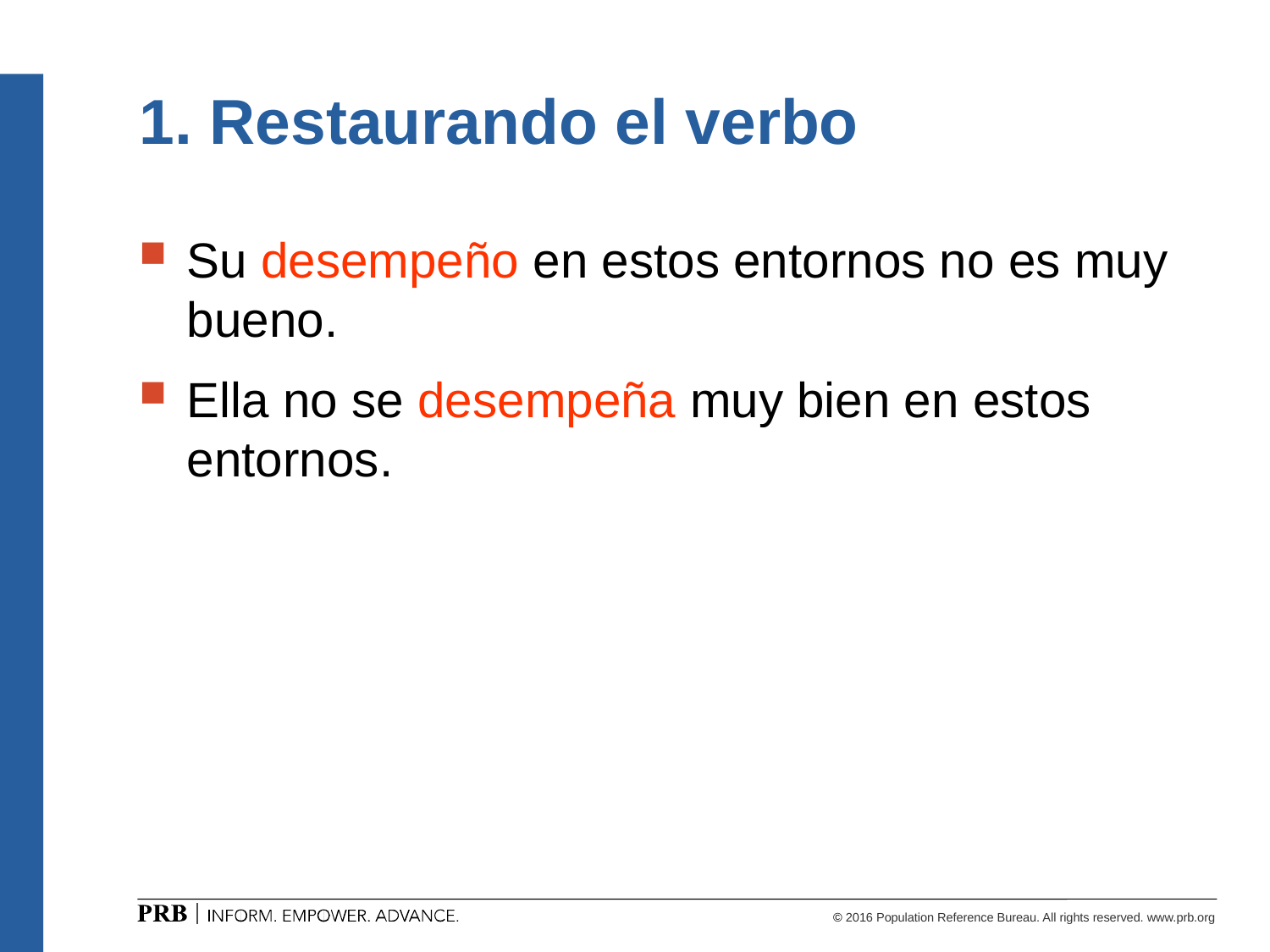

# 1. Restaurando el verbo
Su desempeño en estos entornos no es muy bueno.
Ella no se desempeña muy bien en estos entornos.